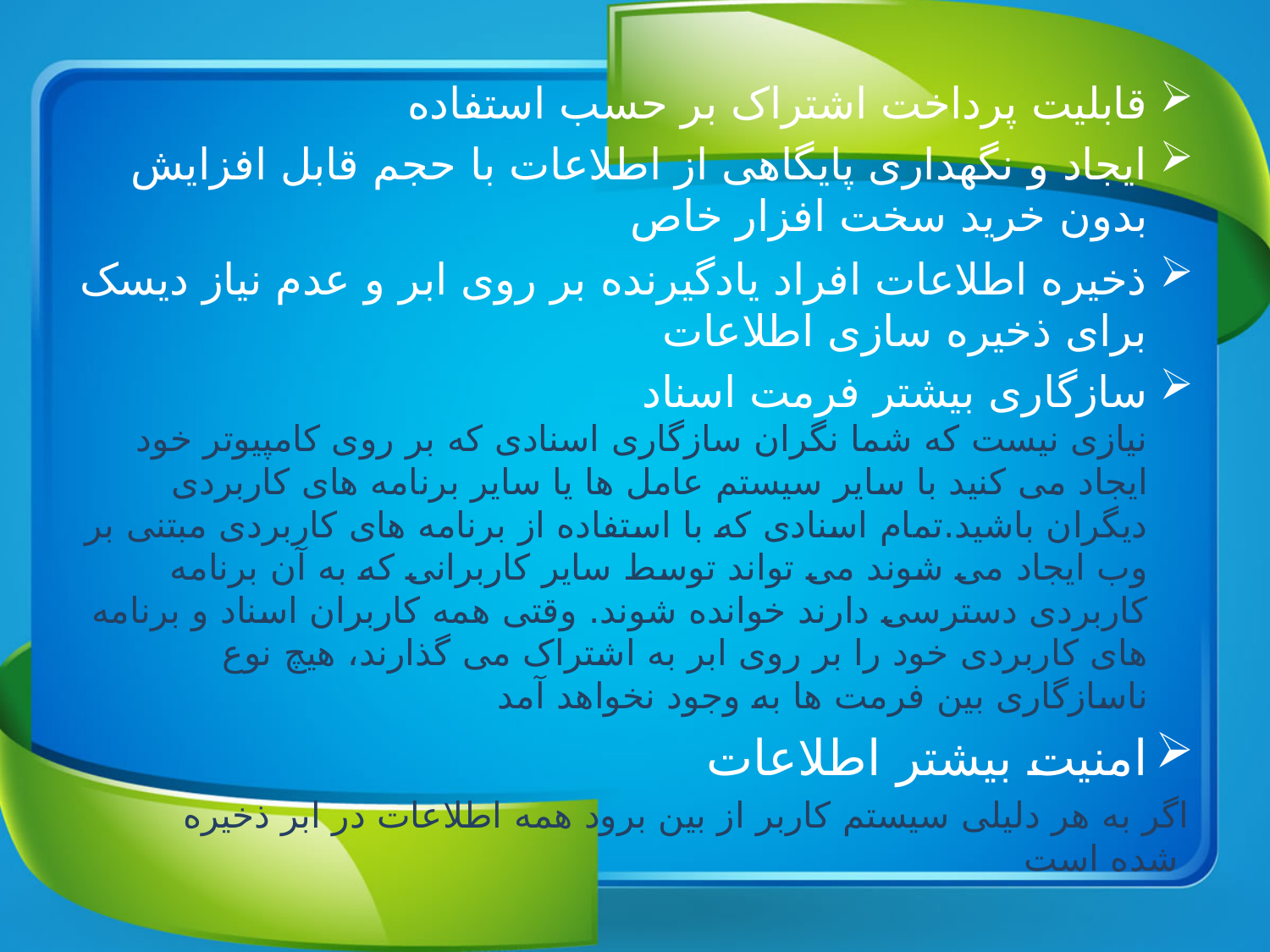

قابلیت پرداخت اشتراک بر حسب استفاده
ایجاد و نگهداری پایگاهی از اطلاعات با حجم قابل افزایش بدون خرید سخت افزار خاص
ذخیره اطلاعات افراد یادگیرنده بر روی ابر و عدم نیاز دیسک برای ذخیره سازی اطلاعات
سازگاری بیشتر فرمت اسناد
نیازی نیست که شما نگران سازگاری اسنادی که بر روی کامپیوتر خود ایجاد می کنید با سایر سیستم عامل ها یا سایر برنامه های کاربردی دیگران باشید.تمام اسنادی که با استفاده از برنامه های کاربردی مبتنی بر وب ایجاد می شوند می تواند توسط سایر کاربرانی که به آن برنامه کاربردی دسترسی دارند خوانده شوند. وقتی همه کاربران اسناد و برنامه های کاربردی خود را بر روی ابر به اشتراک می گذارند، هیچ نوع ناسازگاری بین فرمت ها به وجود نخواهد آمد
امنیت بیشتر اطلاعات
اگر به هر دلیلی سیستم کاربر از بین برود همه اطلاعات در ابر ذخیره شده است